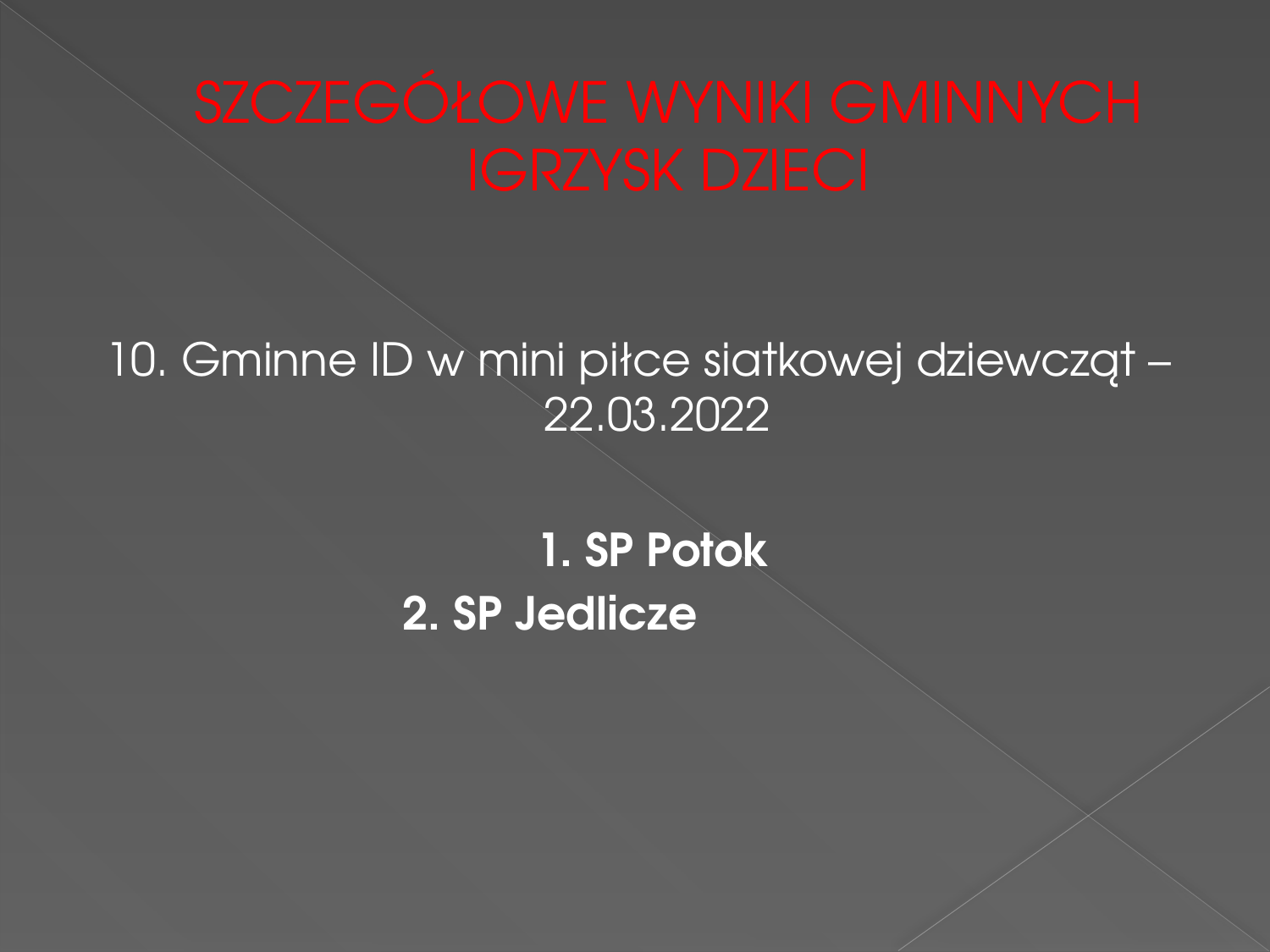

# SZCZEGÓŁOWE WYNIKI GMINNYCH IGRZYSK DZIECI

10. Gminne ID w mini piłce siatkowej dziewcząt – 22.03.2022

   1. SP Potok
        2. SP Jedlicze